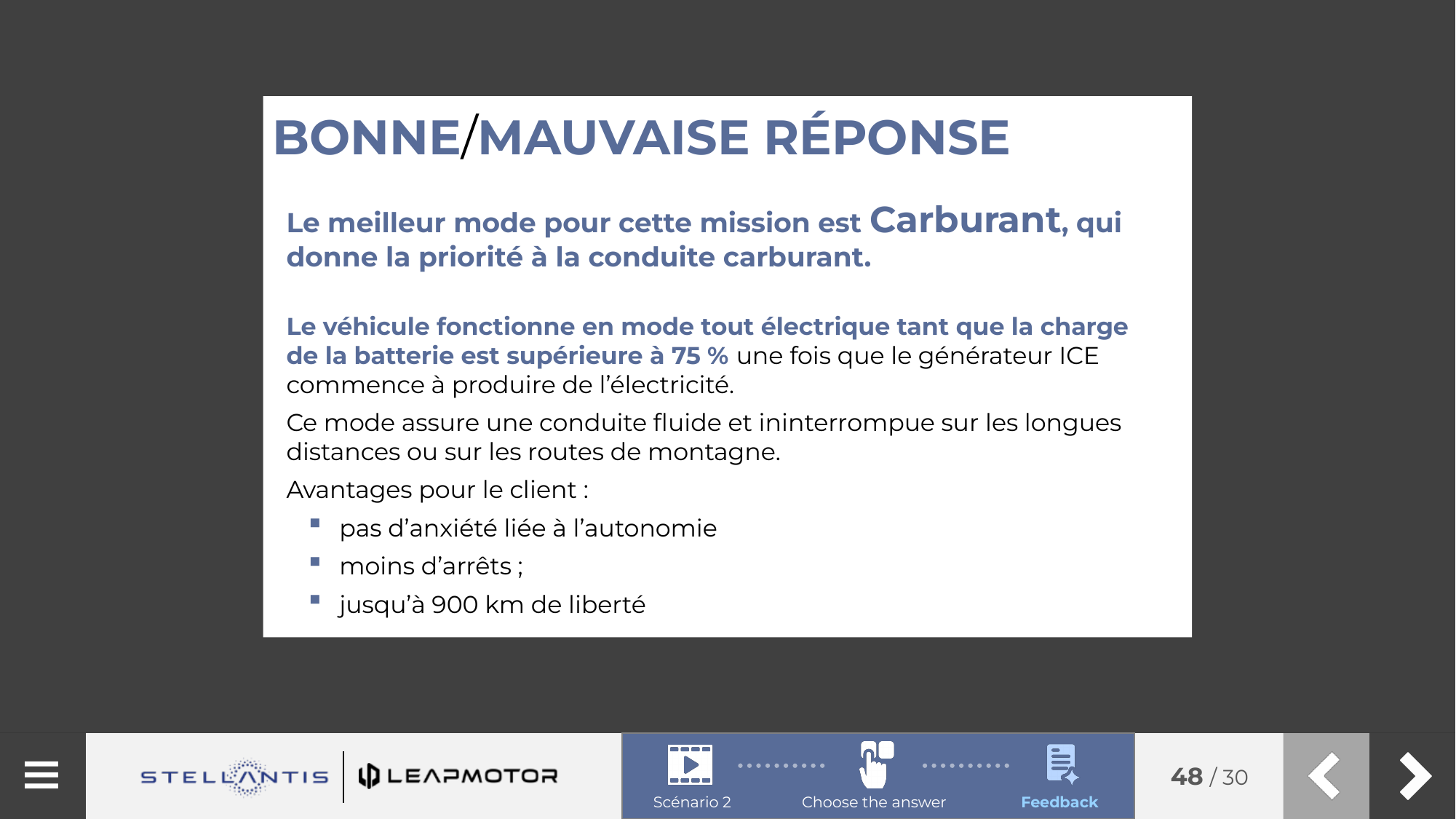

Bonne/mauvaise réponse
Le meilleur mode pour cette mission est Carburant, qui donne la priorité à la conduite carburant.

Le véhicule fonctionne en mode tout électrique tant que la charge de la batterie est supérieure à 75 % une fois que le générateur ICE commence à produire de l’électricité.
Ce mode assure une conduite fluide et ininterrompue sur les longues distances ou sur les routes de montagne.
Avantages pour le client :
pas d’anxiété liée à l’autonomie
moins d’arrêts ;
jusqu’à 900 km de liberté
Scénario 2